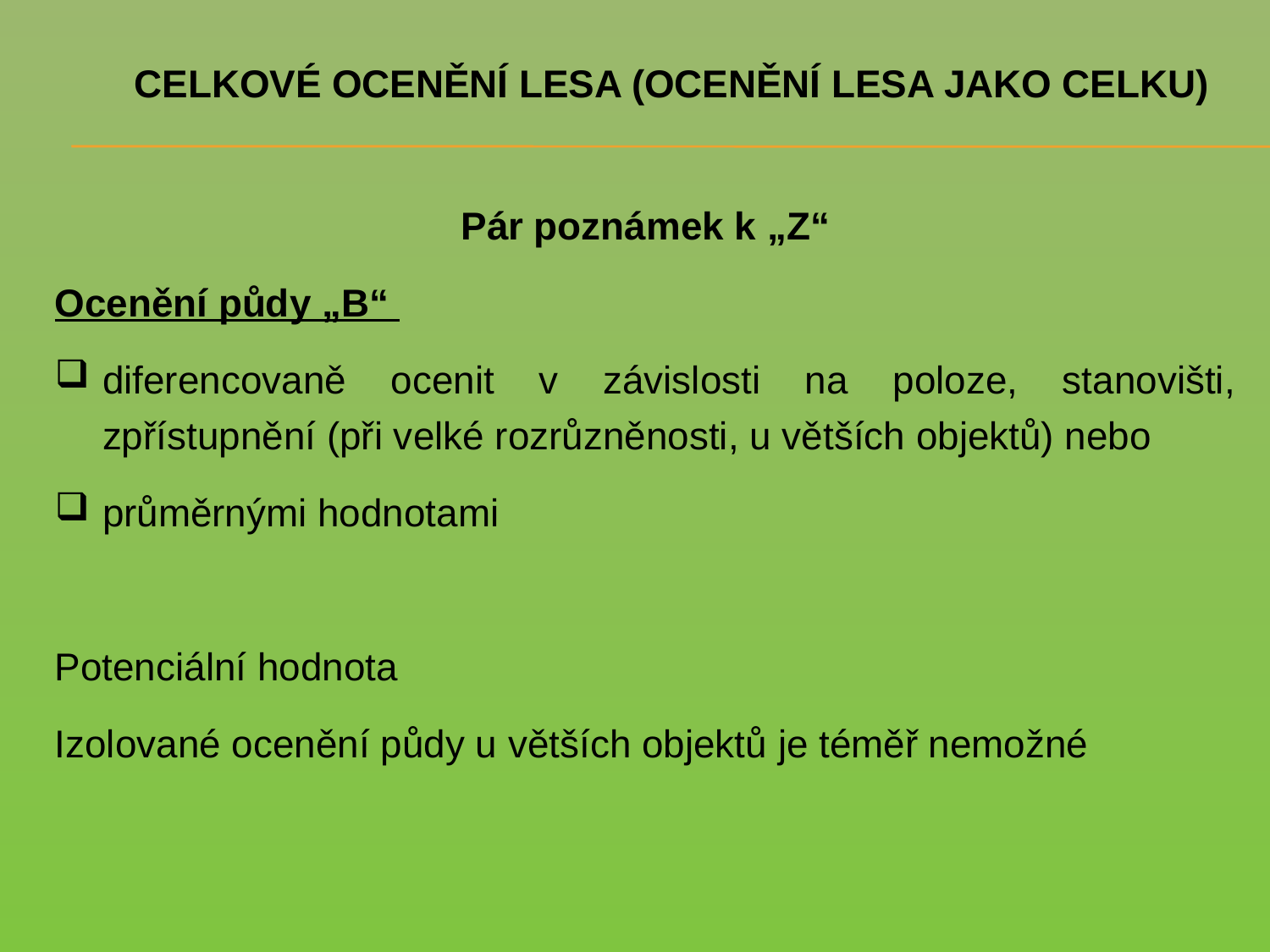

# CELKOVÉ OCENĚNÍ LESA (OCENĚNÍ LESA JAKO CELKU)

Pár poznámek k „Z“
Ocenění půdy „B“
diferencovaně ocenit v závislosti na poloze, stanovišti, zpřístupnění (při velké rozrůzněnosti, u větších objektů) nebo
průměrnými hodnotami

Potenciální hodnota
Izolované ocenění půdy u větších objektů je téměř nemožné